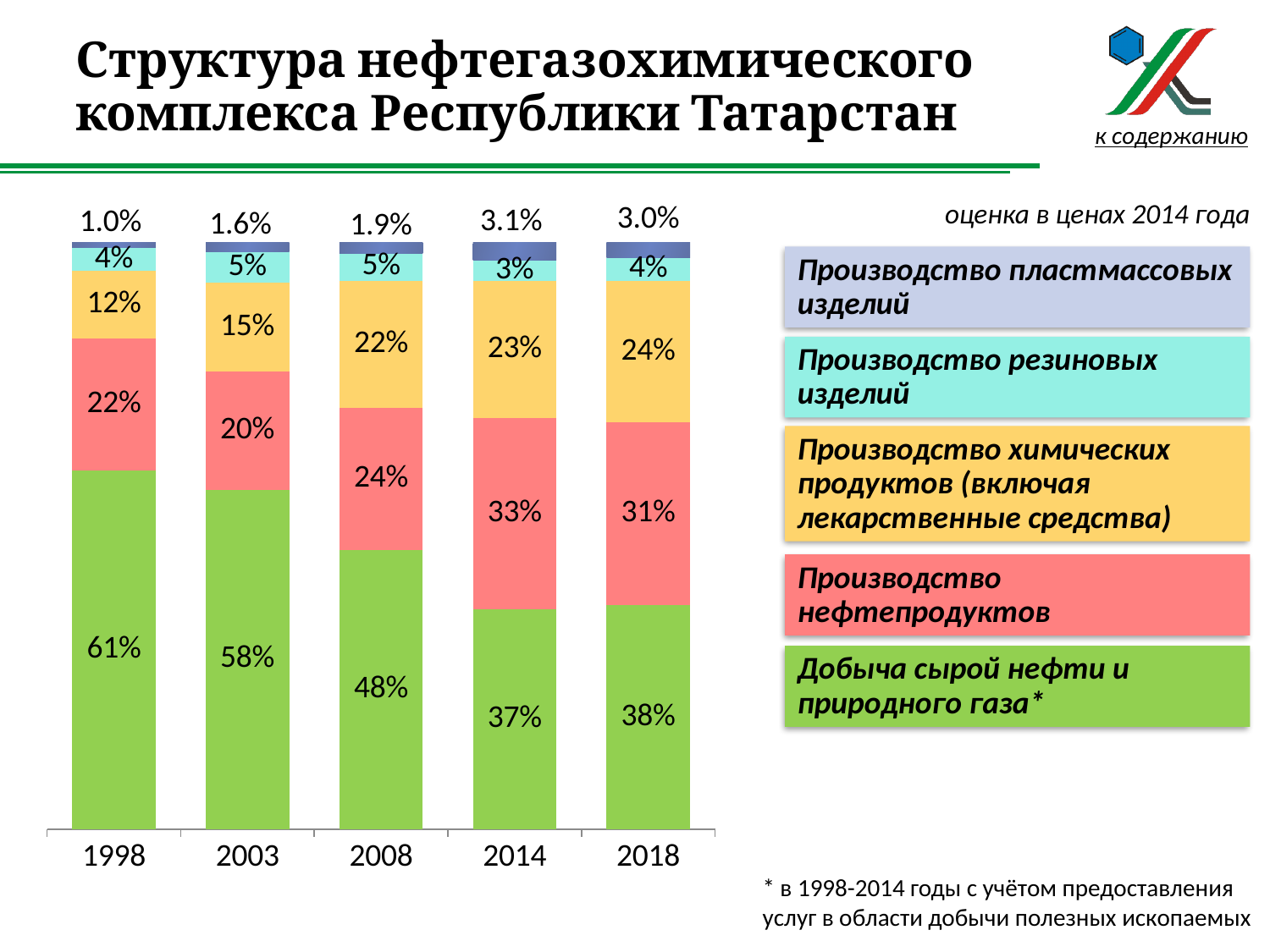

# Структура нефтегазохимического комплекса Республики Татарстан
к содержанию

### Chart

| Category | Добыча сырой нефти и природного газа | Производство нефтепродуктов | Химическое производство* | Производство резиновых изделий | Производство пластмассовых изделий |
|---|---|---|---|---|---|
| 1998 | 0.6116191011673273 | 0.22398812643219018 | 0.1150095410785881 | 0.03963225137477502 | 0.009750979947119437 |
| 2003 | 0.5780909083575697 | 0.20211851254120536 | 0.1501438507882502 | 0.05378446177290753 | 0.015862266540067255 |
| 2008 | 0.4754705878629001 | 0.24195973349907673 | 0.21694144369124244 | 0.04647899741262461 | 0.019149237534156417 |
| 2014 | 0.3745533229256945 | 0.32531311873747193 | 0.23434866435528195 | 0.034715718983934156 | 0.031069174997617587 |
| 2018 | 0.38171218940601526 | 0.311055614595357 | 0.24173225512557028 | 0.03850474871969528 | 0.029846216095928173 |
оценка в ценах 2014 года
Производство пластмассовых изделий
Производство резиновых изделий
Производство химических продуктов (включая лекарственные средства)
Производство нефтепродуктов
Добыча сырой нефти и природного газа*
* в 1998-2014 годы с учётом предоставления услуг в области добычи полезных ископаемых